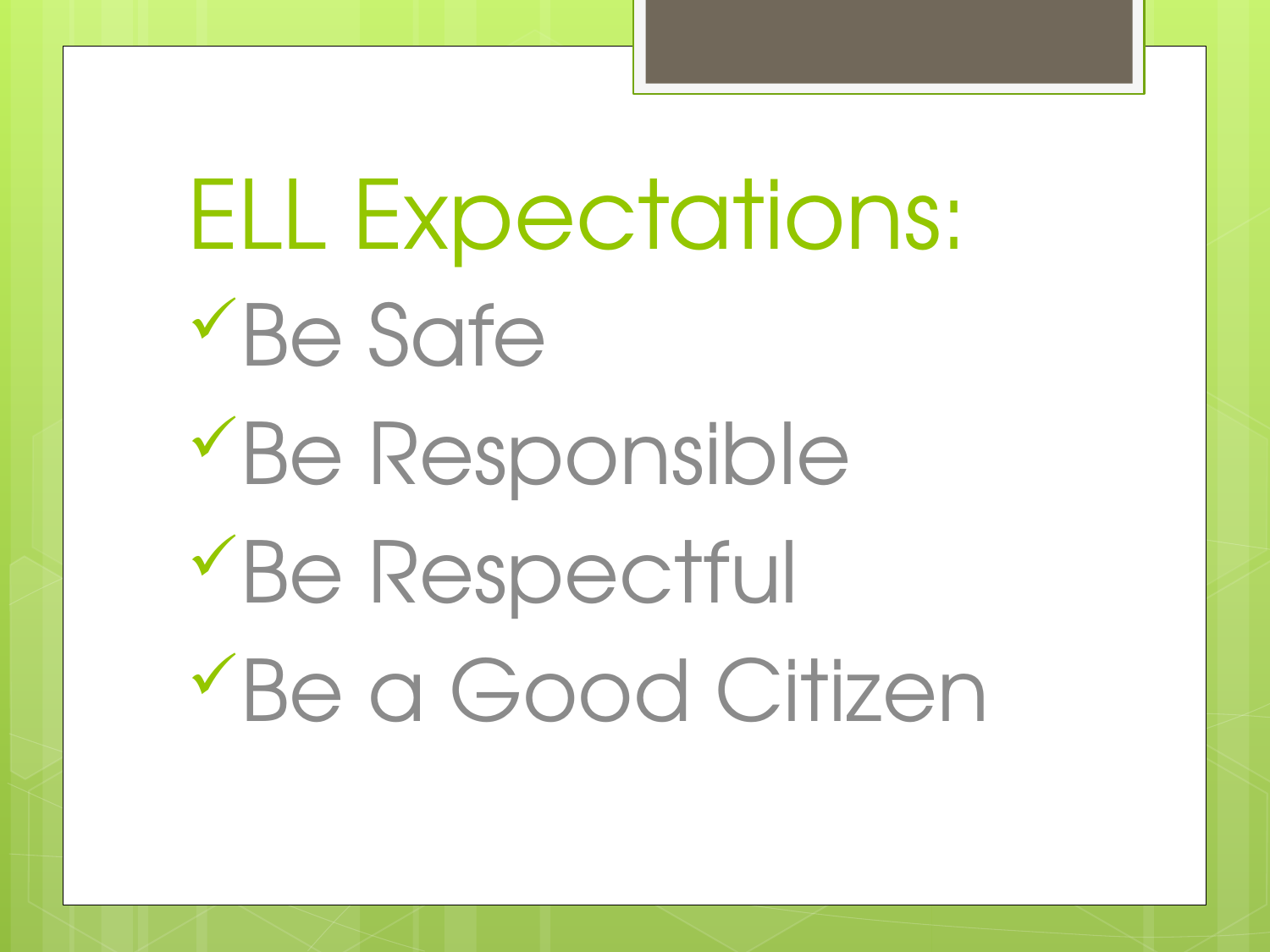

# ELL Expectations:
Be Safe
Be Responsible
Be Respectful
Be a Good Citizen